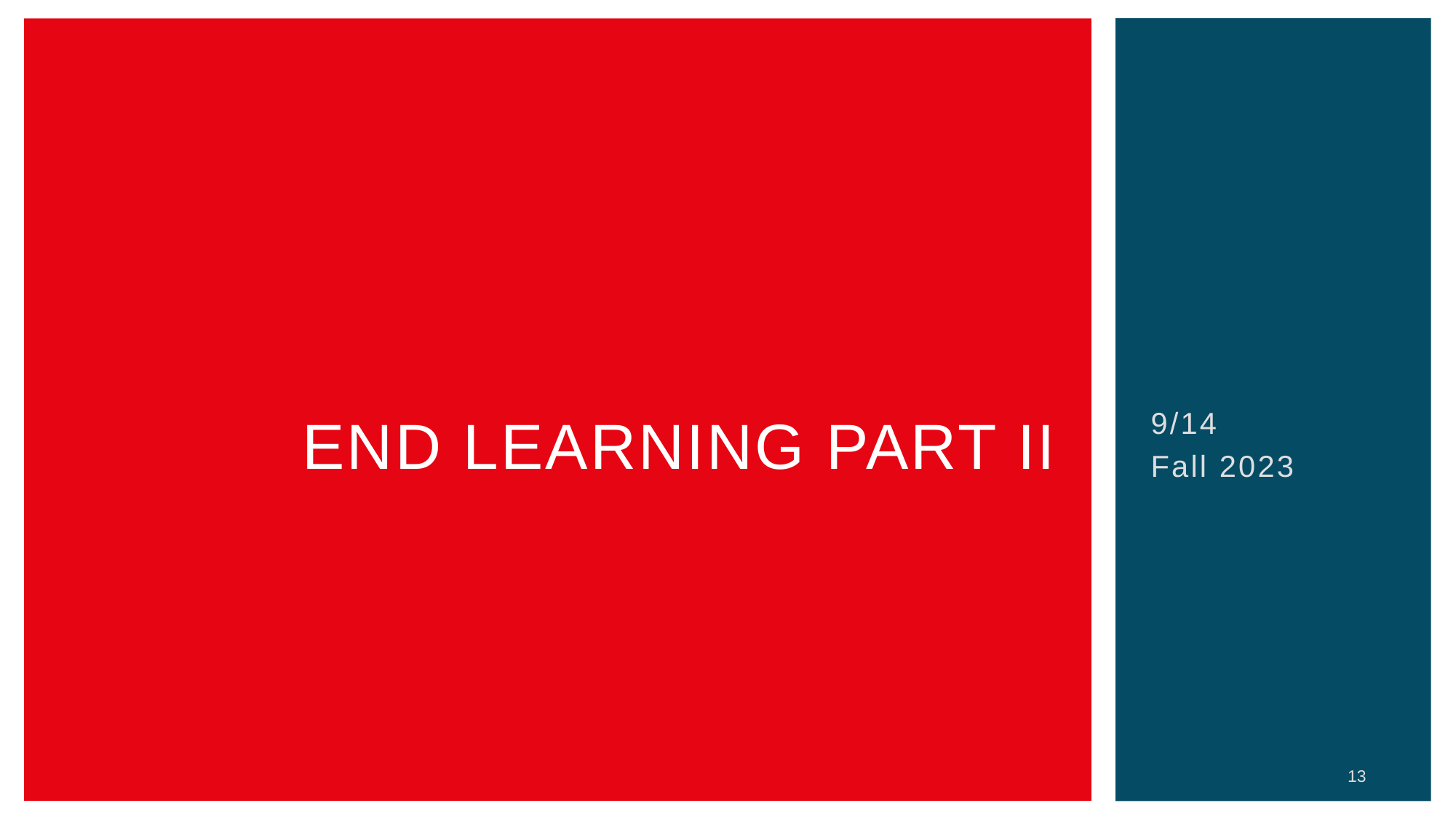

# End Learning Part II
9/14
Fall 2023
13